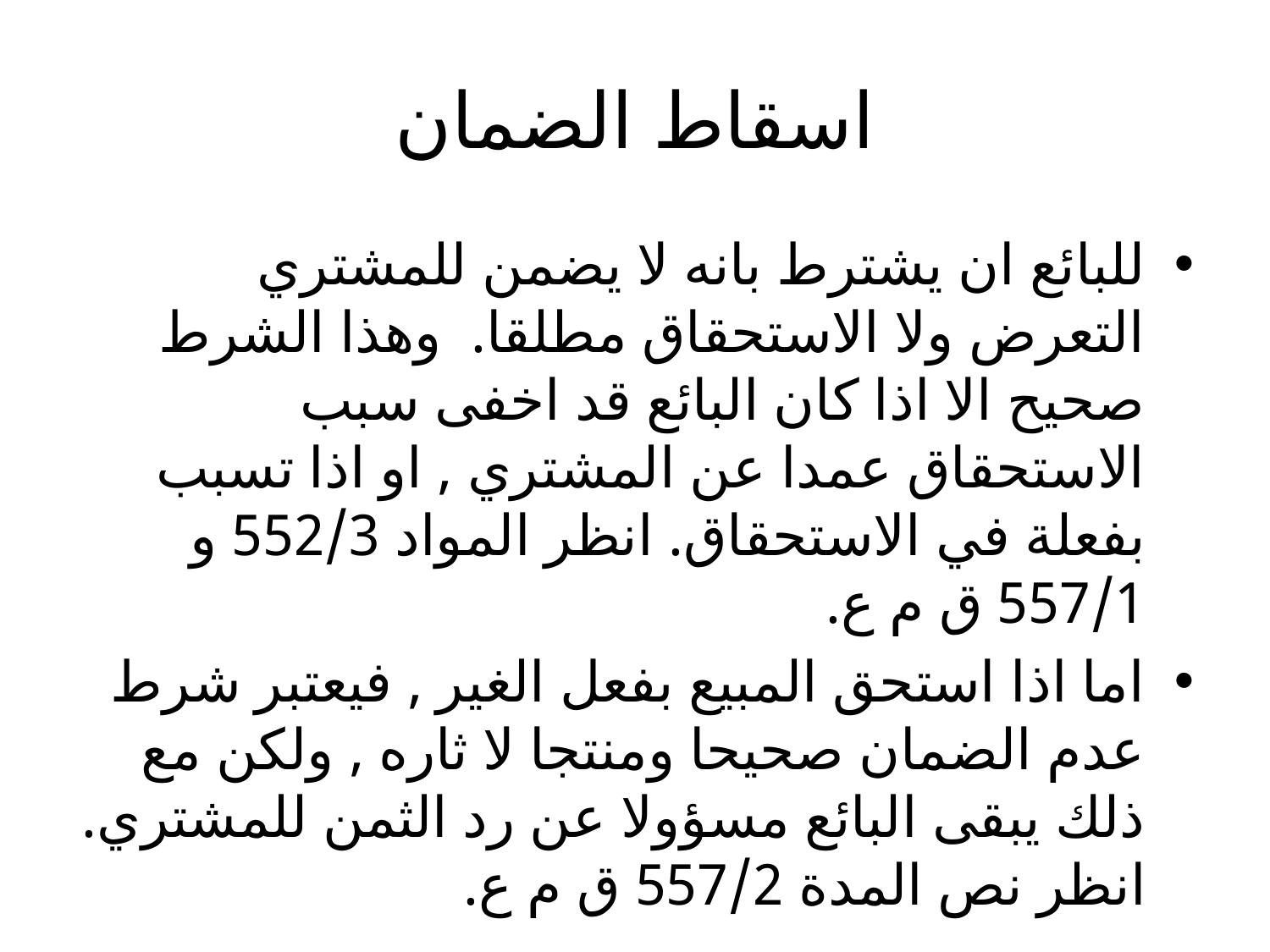

# اسقاط الضمان
للبائع ان يشترط بانه لا يضمن للمشتري التعرض ولا الاستحقاق مطلقا.  وهذا الشرط صحيح الا اذا كان البائع قد اخفى سبب الاستحقاق عمدا عن المشتري , او اذا تسبب بفعلة في الاستحقاق. انظر المواد 552/3 و 557/1 ق م ع.
اما اذا استحق المبيع بفعل الغير , فيعتبر شرط عدم الضمان صحيحا ومنتجا لا ثاره , ولكن مع ذلك يبقى البائع مسؤولا عن رد الثمن للمشتري. انظر نص المدة 557/2 ق م ع.